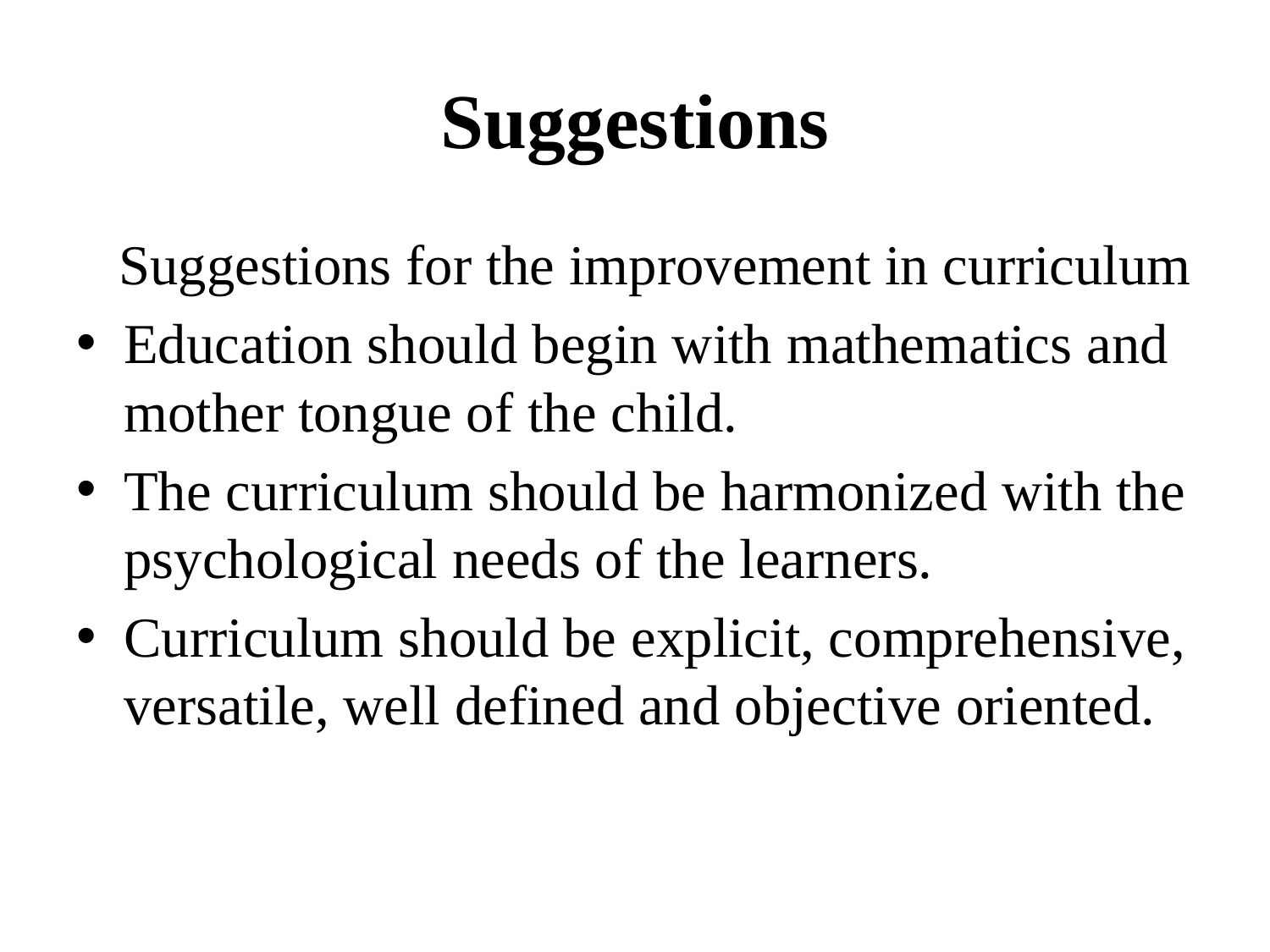

# Suggestions
   Suggestions for the improvement in curriculum
Education should begin with mathematics and mother tongue of the child.
The curriculum should be harmonized with the psychological needs of the learners.
Curriculum should be explicit, comprehensive, versatile, well defined and objective oriented.